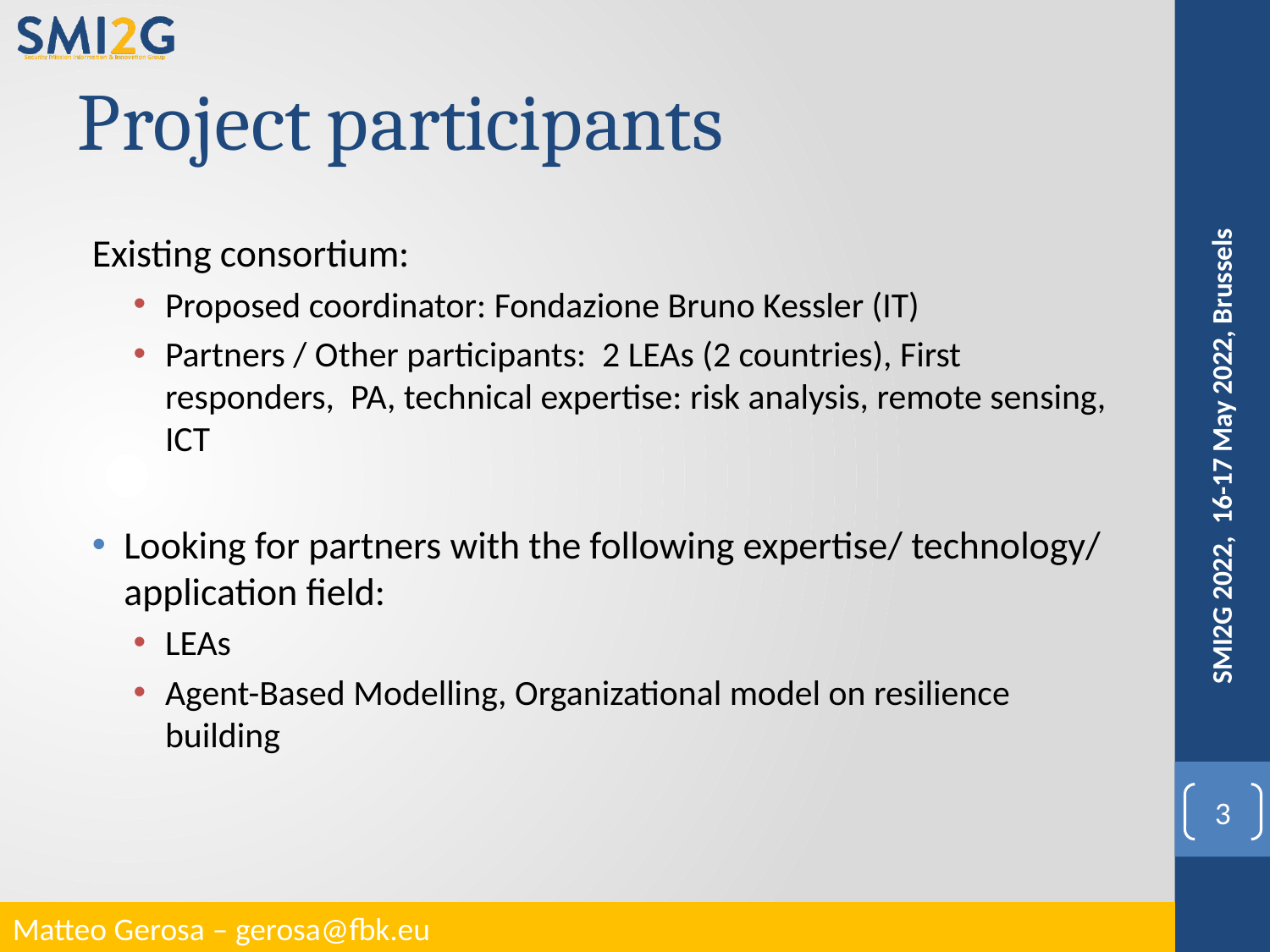

# Project participants
Existing consortium:
Proposed coordinator: Fondazione Bruno Kessler (IT)
Partners / Other participants:  2 LEAs (2 countries), First responders,  PA, technical expertise: risk analysis, remote sensing, ICT

Looking for partners with the following expertise/ technology/ application field:
LEAs
Agent-Based Modelling, Organizational model on resilience building
SMI2G 2022,  16-17 May 2022, Brussels
3
Matteo Gerosa – gerosa@fbk.eu